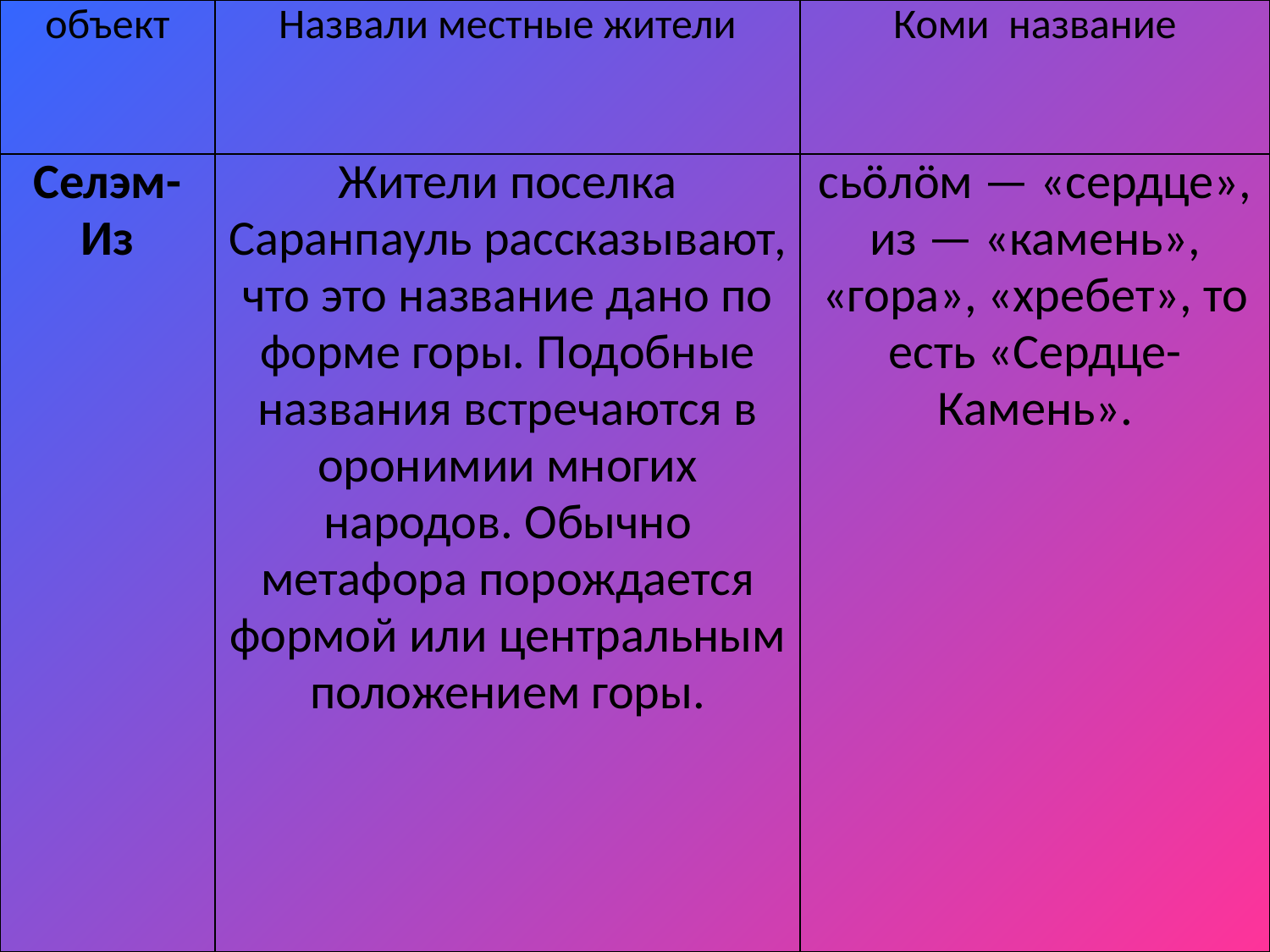

| объект | Назвали местные жители | Коми название |
| --- | --- | --- |
| Селэм-Из | Жители поселка Саранпауль рассказывают, что это название дано по форме горы. Подобные названия встречаются в оронимии многих народов. Обычно метафора порождается формой или центральным положением горы. | сьöлöм — «сердце», из — «камень», «гора», «хребет», то есть «Сердце-Камень». |